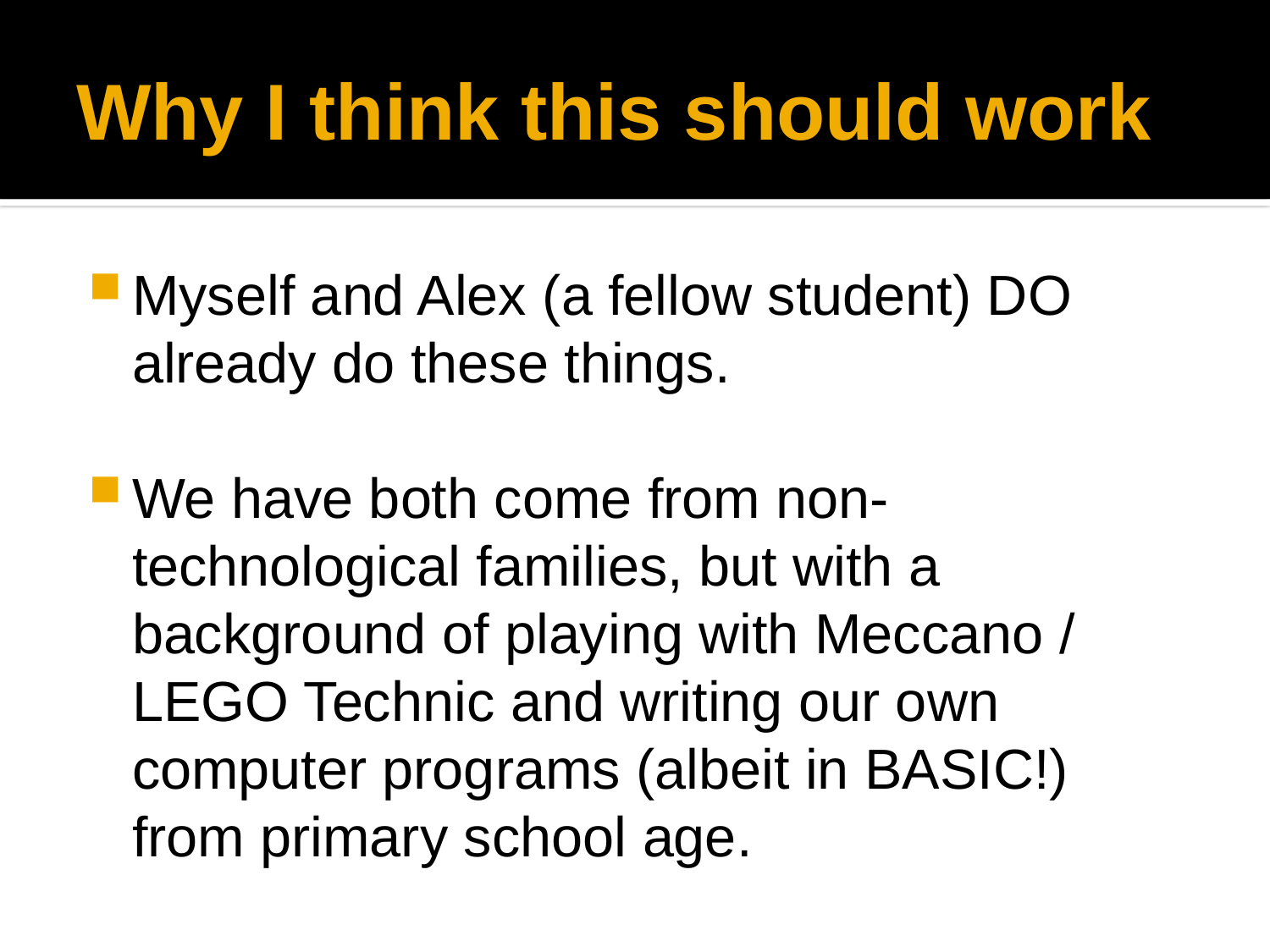

# Why I think this should work
Myself and Alex (a fellow student) DO already do these things.

We have both come from non-technological families, but with a background of playing with Meccano / LEGO Technic and writing our own computer programs (albeit in BASIC!) from primary school age.